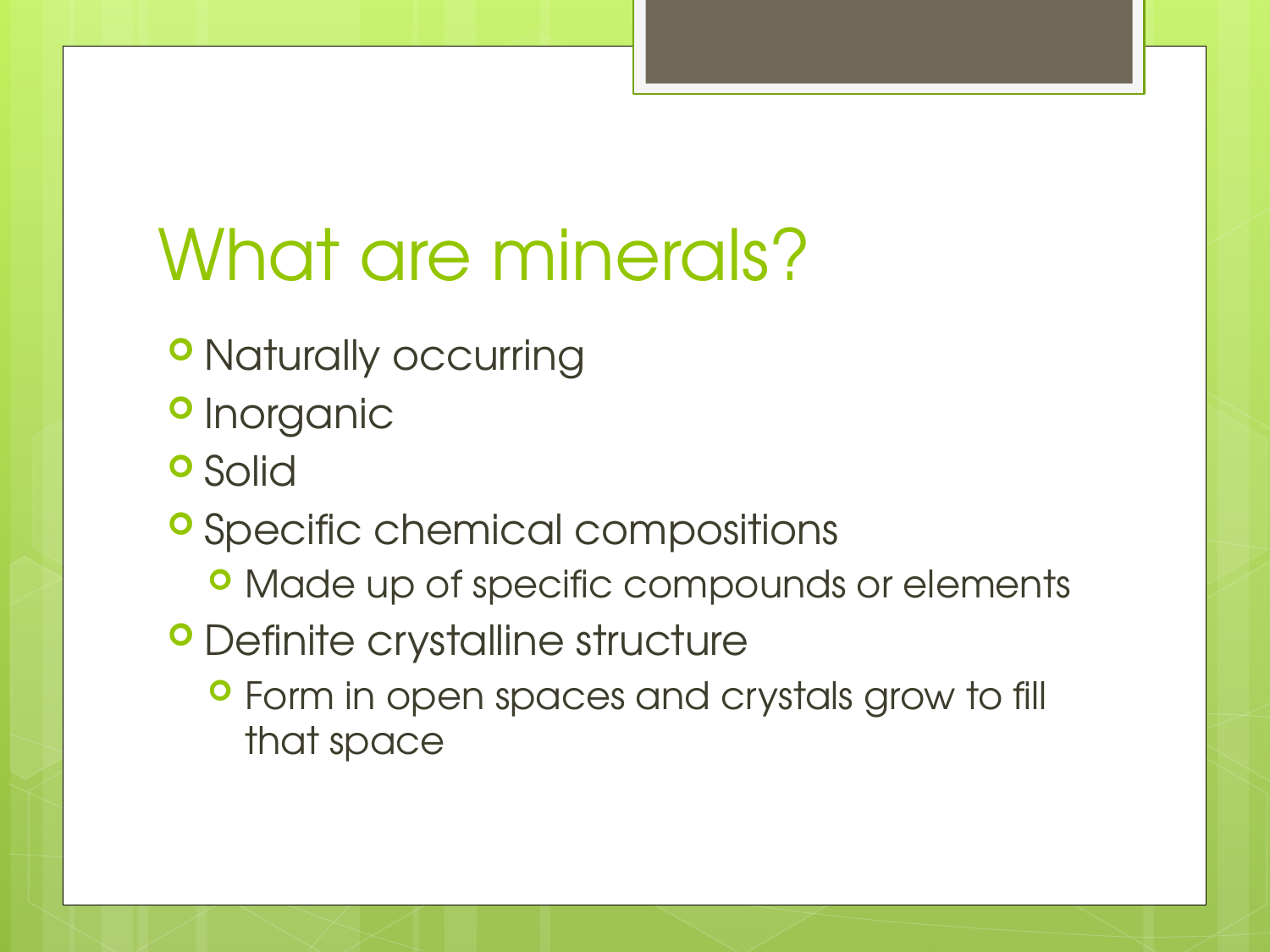

# What are minerals?
Naturally occurring
Inorganic
Solid
Specific chemical compositions
Made up of specific compounds or elements
Definite crystalline structure
Form in open spaces and crystals grow to fill that space